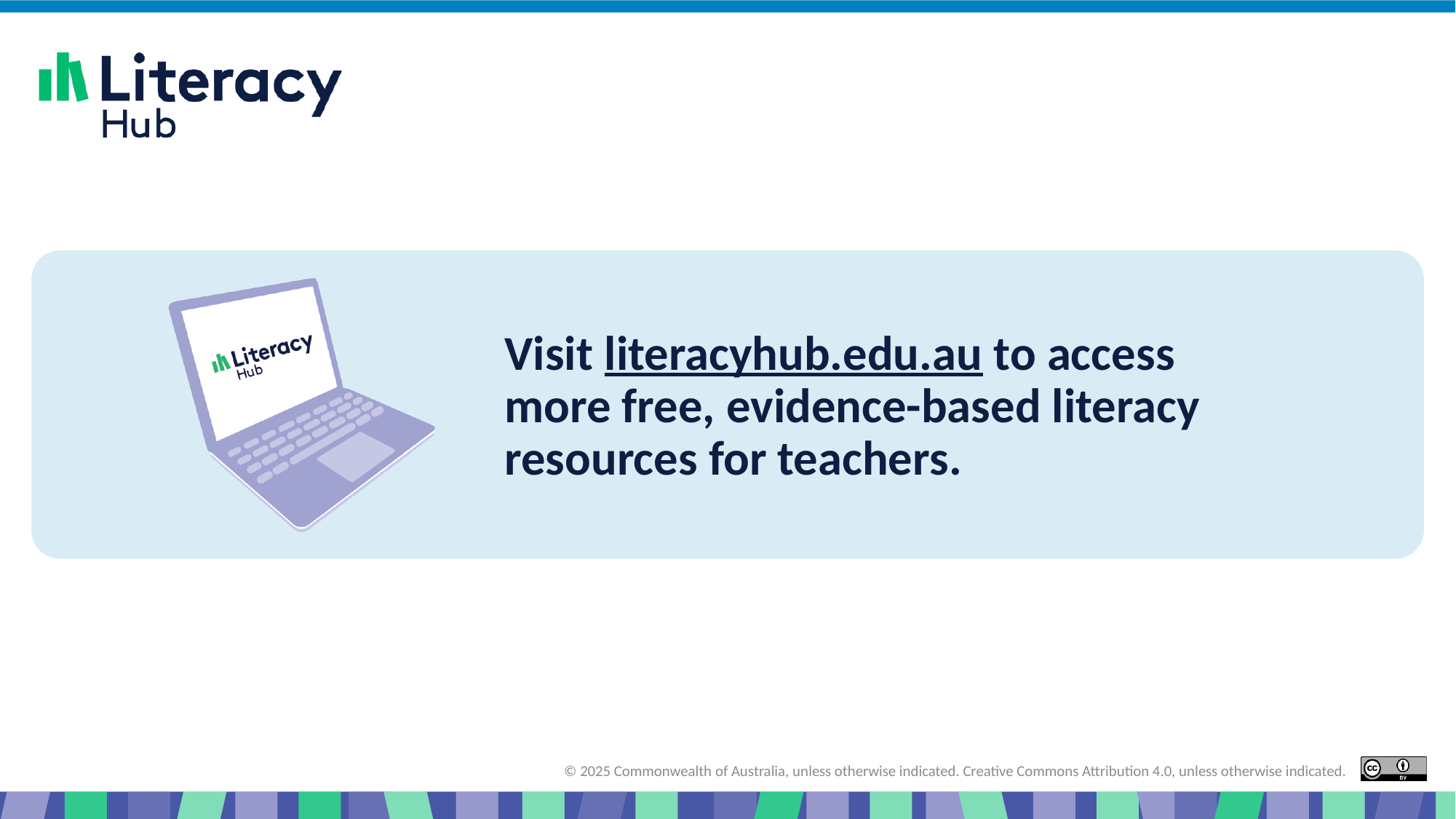

# Slide 40 End of slide pack